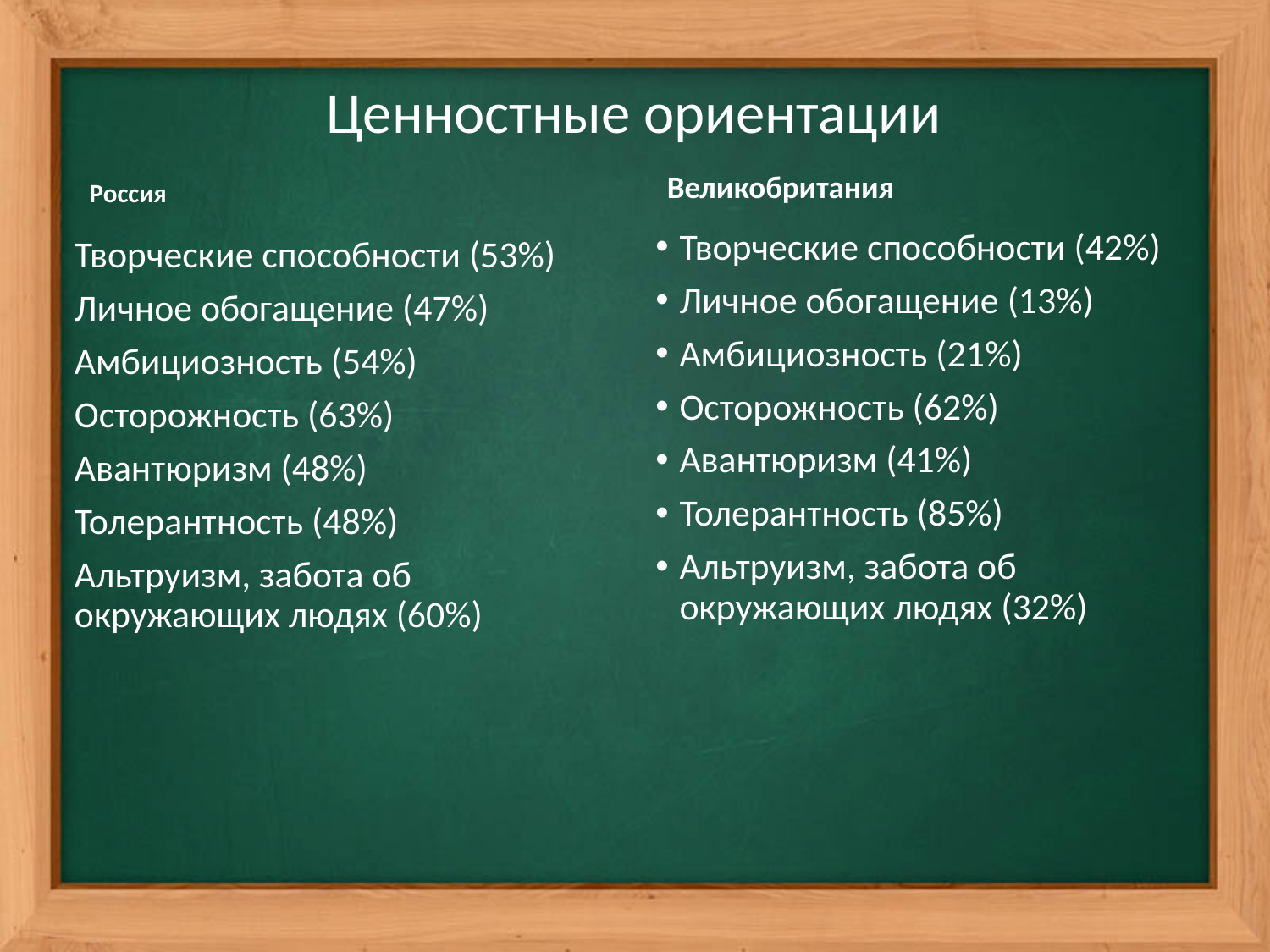

# Ценностные ориентации
Россия
Великобритания
Творческие способности (42%)
Личное обогащение (13%)
Амбициозность (21%)
Осторожность (62%)
Авантюризм (41%)
Толерантность (85%)
Альтруизм, забота об окружающих людях (32%)

Творческие способности (53%)
Личное обогащение (47%)
Амбициозность (54%)
Осторожность (63%)
Авантюризм (48%)
Толерантность (48%)
Альтруизм, забота об окружающих людях (60%)